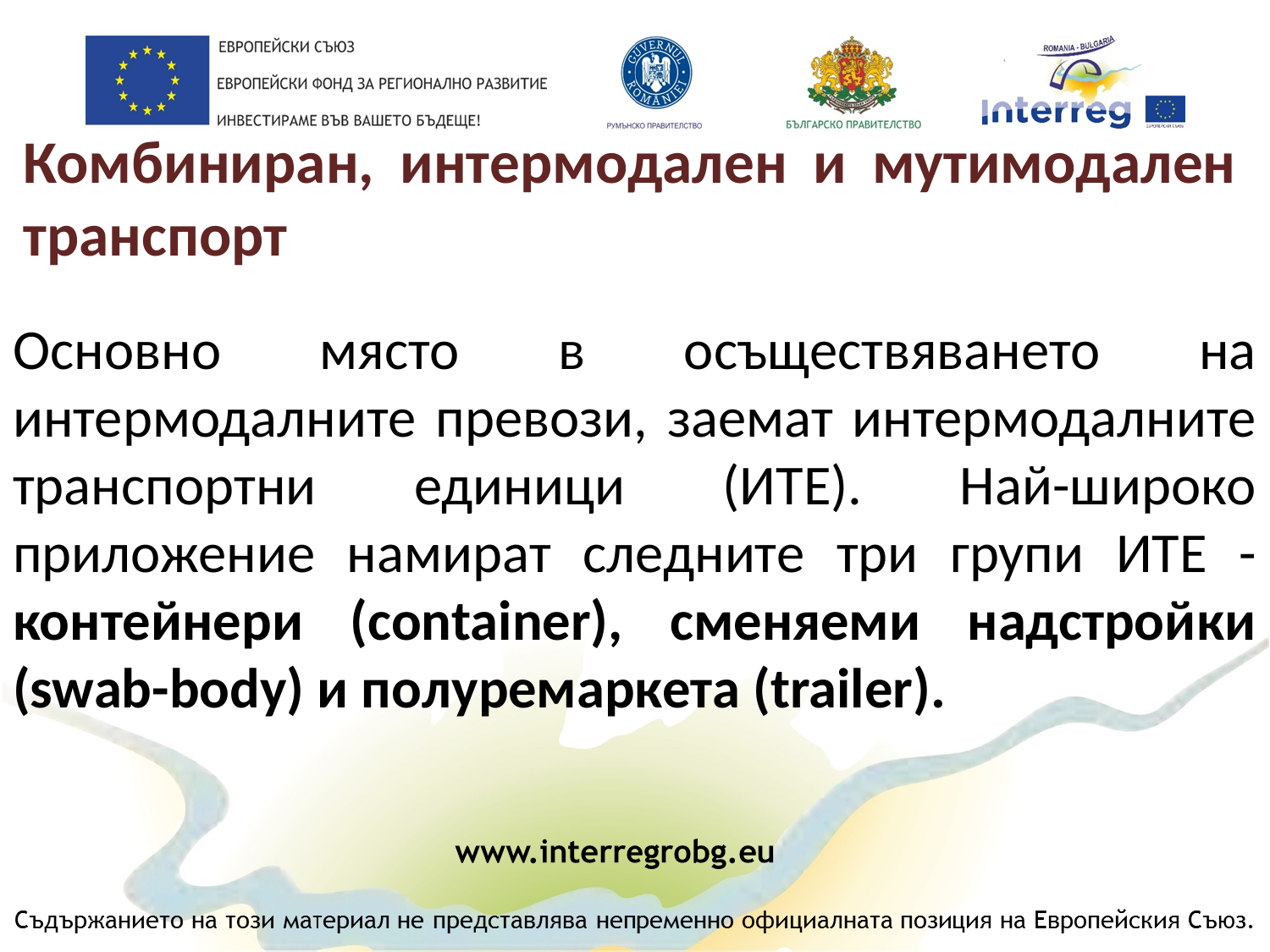

# Комбиниран, интермодален и мутимодален транспорт
Основно място в осъществяването на интермодалните превози, заемат интермодалните транспортни единици (ИТЕ). Най-широко приложение намират следните три групи ИТЕ - контейнери (container), сменяеми надстройки (swab-body) и полуремаркета (trailer).